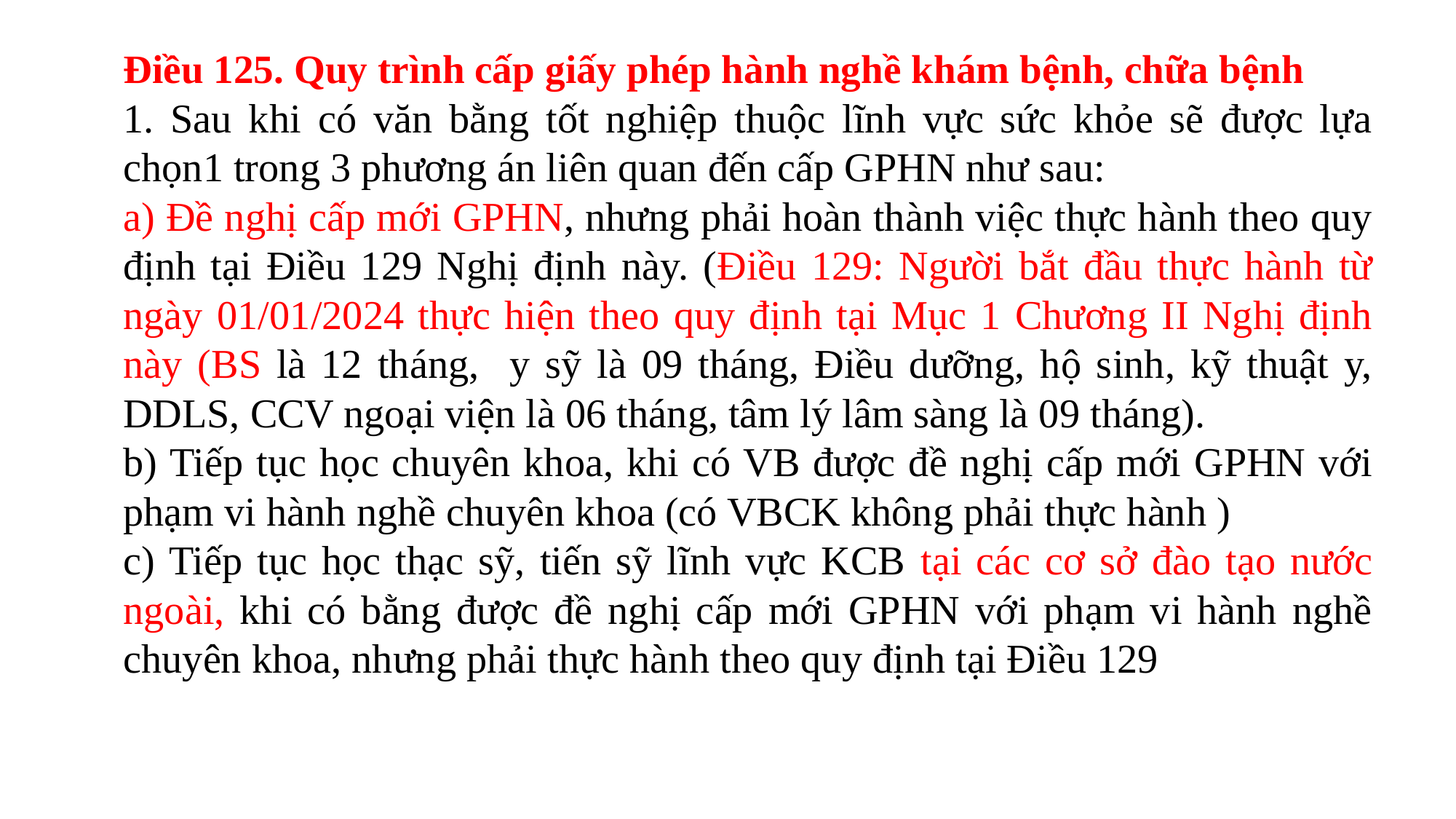

Điều 125. Quy trình cấp giấy phép hành nghề khám bệnh, chữa bệnh
1. Sau khi có văn bằng tốt nghiệp thuộc lĩnh vực sức khỏe sẽ được lựa chọn1 trong 3 phương án liên quan đến cấp GPHN như sau:
a) Đề nghị cấp mới GPHN, nhưng phải hoàn thành việc thực hành theo quy định tại Điều 129 Nghị định này. (Điều 129: Người bắt đầu thực hành từ ngày 01/01/2024 thực hiện theo quy định tại Mục 1 Chương II Nghị định này (BS là 12 tháng,  y sỹ là 09 tháng, Điều dưỡng, hộ sinh, kỹ thuật y, DDLS, CCV ngoại viện là 06 tháng, tâm lý lâm sàng là 09 tháng).
b) Tiếp tục học chuyên khoa, khi có VB được đề nghị cấp mới GPHN với phạm vi hành nghề chuyên khoa (có VBCK không phải thực hành )
c) Tiếp tục học thạc sỹ, tiến sỹ lĩnh vực KCB tại các cơ sở đào tạo nước ngoài, khi có bằng được đề nghị cấp mới GPHN với phạm vi hành nghề chuyên khoa, nhưng phải thực hành theo quy định tại Điều 129